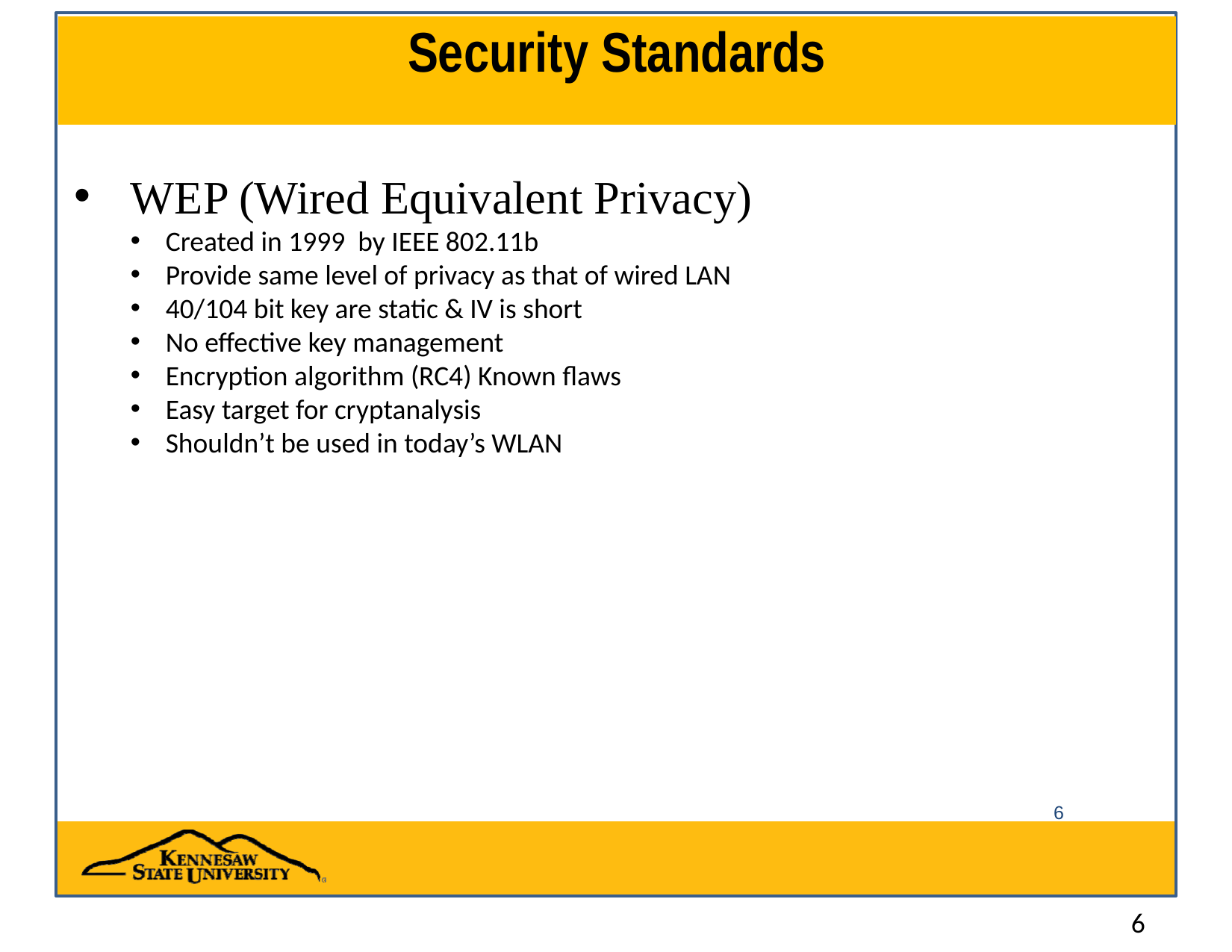

# Security Standards
WEP (Wired Equivalent Privacy)
Created in 1999  by IEEE 802.11b
Provide same level of privacy as that of wired LAN
40/104 bit key are static & IV is short
No effective key management
Encryption algorithm (RC4) Known flaws
Easy target for cryptanalysis
Shouldn’t be used in today’s WLAN

6